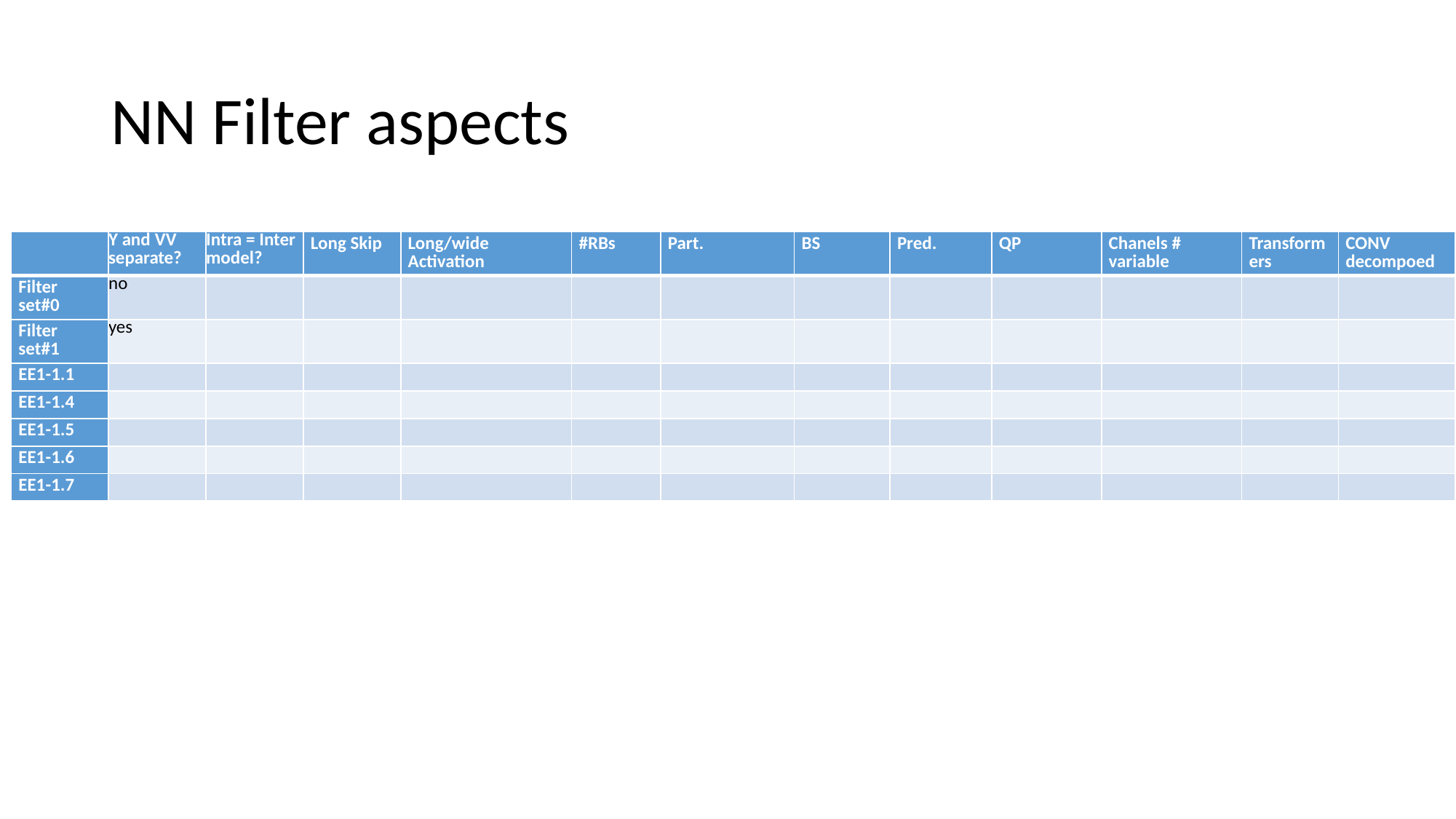

# NN Filter aspects
|  | Y and VV separate? | Intra = Inter model? | Long Skip | Long/wide Activation | #RBs | Part. | BS | Pred. | QP | Chanels # variable | Transformers | CONV decompoed |
| --- | --- | --- | --- | --- | --- | --- | --- | --- | --- | --- | --- | --- |
| Filter set#0 | no |  |  |  |  |  |  |  |  |  |  |  |
| Filter set#1 | yes |  |  |  |  |  |  |  |  |  |  |  |
| EE1-1.1 |  |  |  |  |  |  |  |  |  |  |  |  |
| EE1-1.4 |  |  |  |  |  |  |  |  |  |  |  |  |
| EE1-1.5 |  |  |  |  |  |  |  |  |  |  |  |  |
| EE1-1.6 |  |  |  |  |  |  |  |  |  |  |  |  |
| EE1-1.7 |  |  |  |  |  |  |  |  |  |  |  |  |